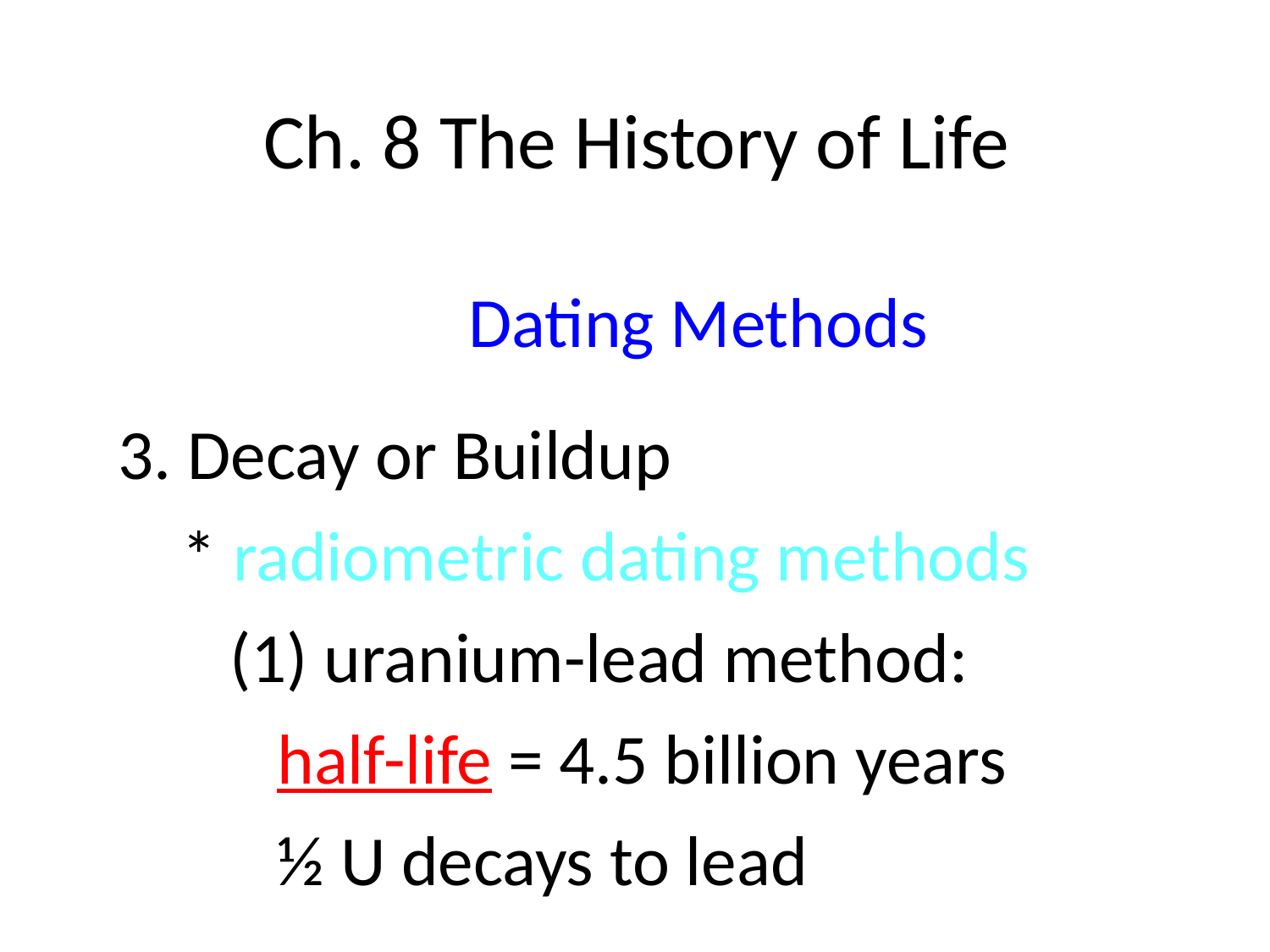

# Ch. 8 The History of Life
Dating Methods

3. Decay or Buildup
    * radiometric dating methods
       (1) uranium-lead method:
          half-life = 4.5 billion years
          ½ U decays to lead